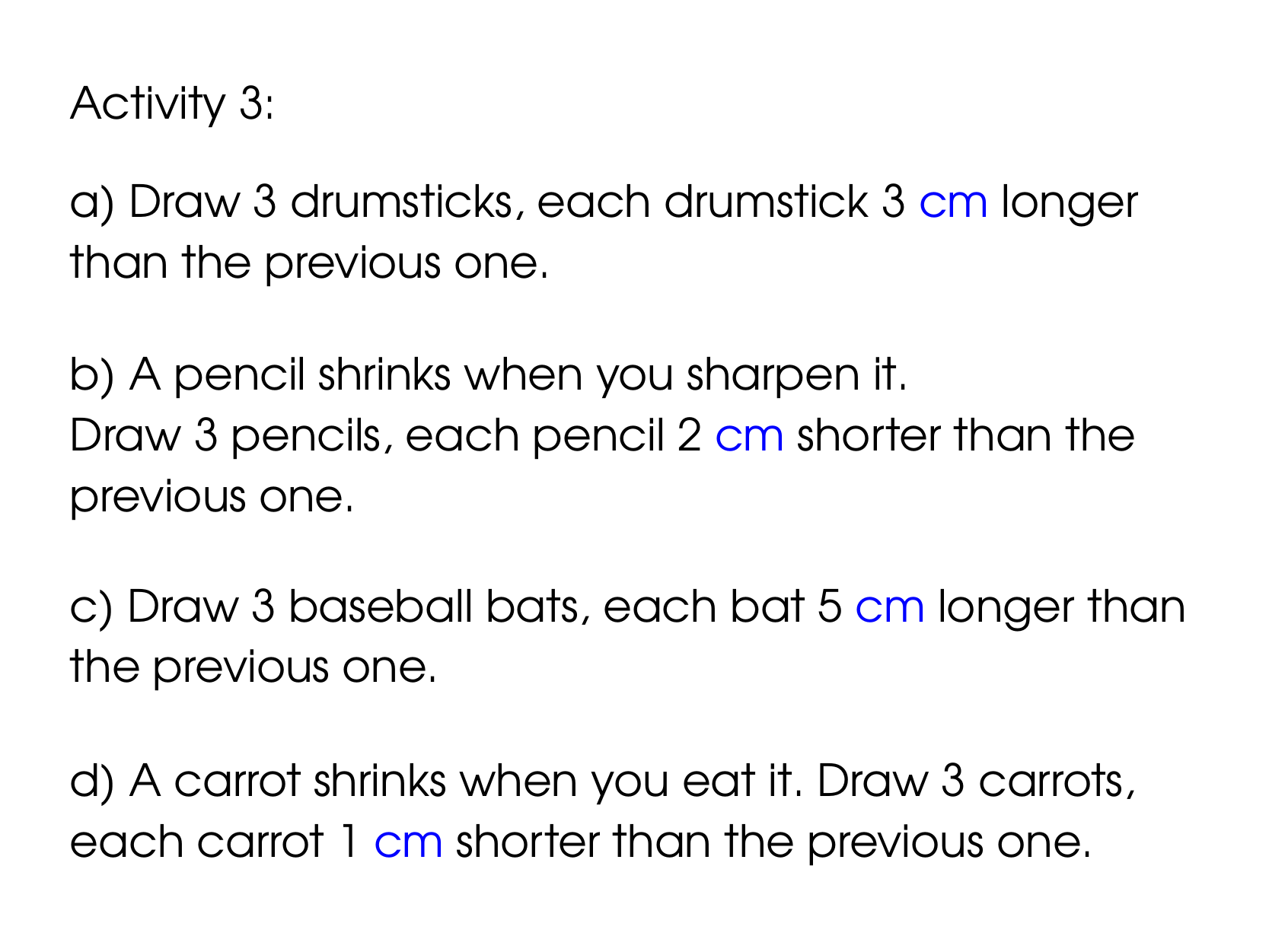

Activity 3:
a) Draw 3 drumsticks, each drumstick 3 cm longer
than the previous one.
b) A pencil shrinks when you sharpen it.
Draw 3 pencils, each pencil 2 cm shorter than the previous one.
c) Draw 3 baseball bats, each bat 5 cm longer than
the previous one.
d) A carrot shrinks when you eat it. Draw 3 carrots,
each carrot 1 cm shorter than the previous one.